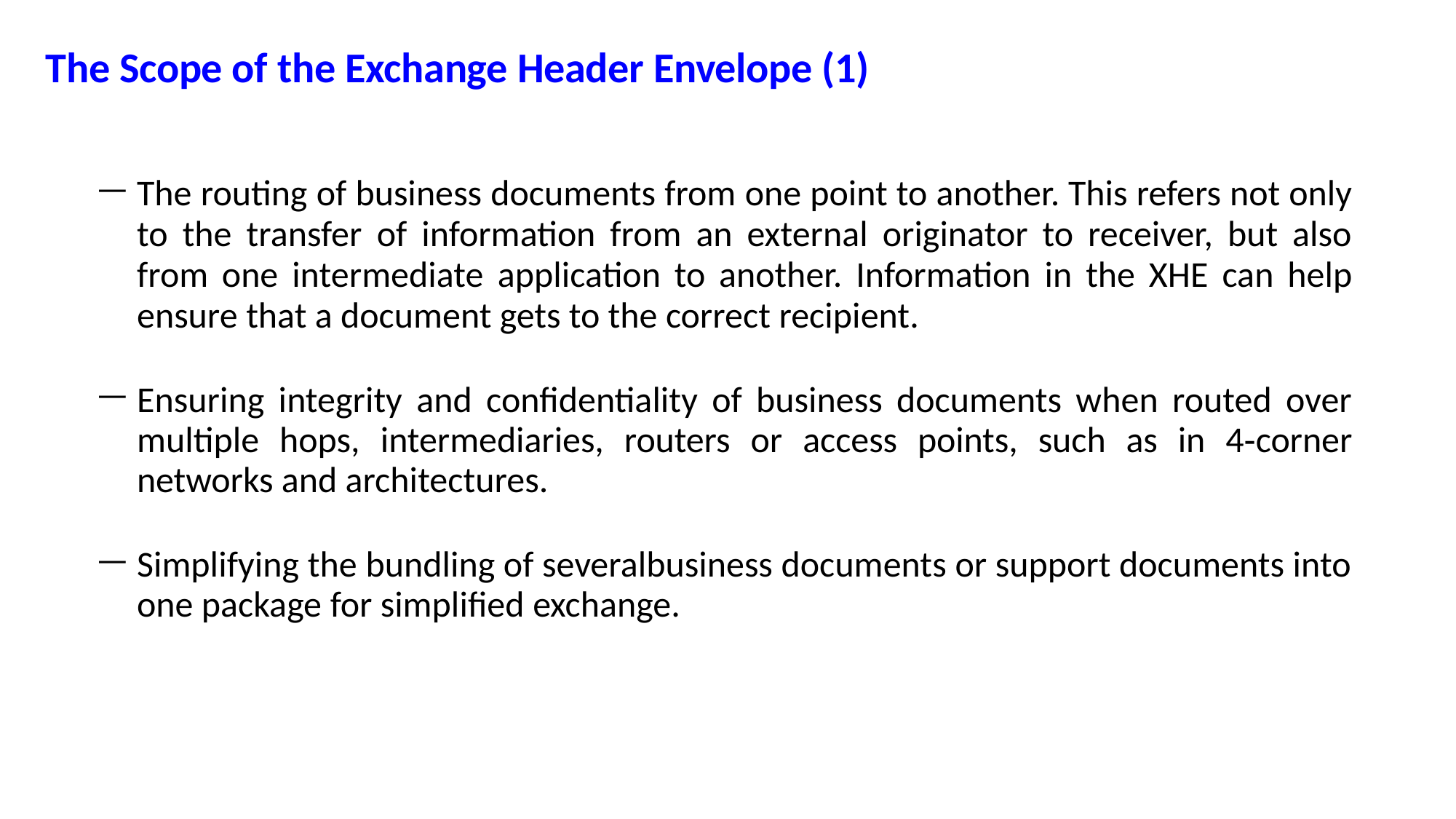

The Scope of the Exchange Header Envelope (1)
The routing of business documents from one point to another. This refers not only to the transfer of information from an external originator to receiver, but also from one intermediate application to another. Information in the XHE can help ensure that a document gets to the correct recipient.

Ensuring integrity and confidentiality of business documents when routed over multiple hops, intermediaries, routers or access points, such as in 4‐corner networks and architectures.

Simplifying the bundling of severalbusiness documents or support documents into one package for simplified exchange.